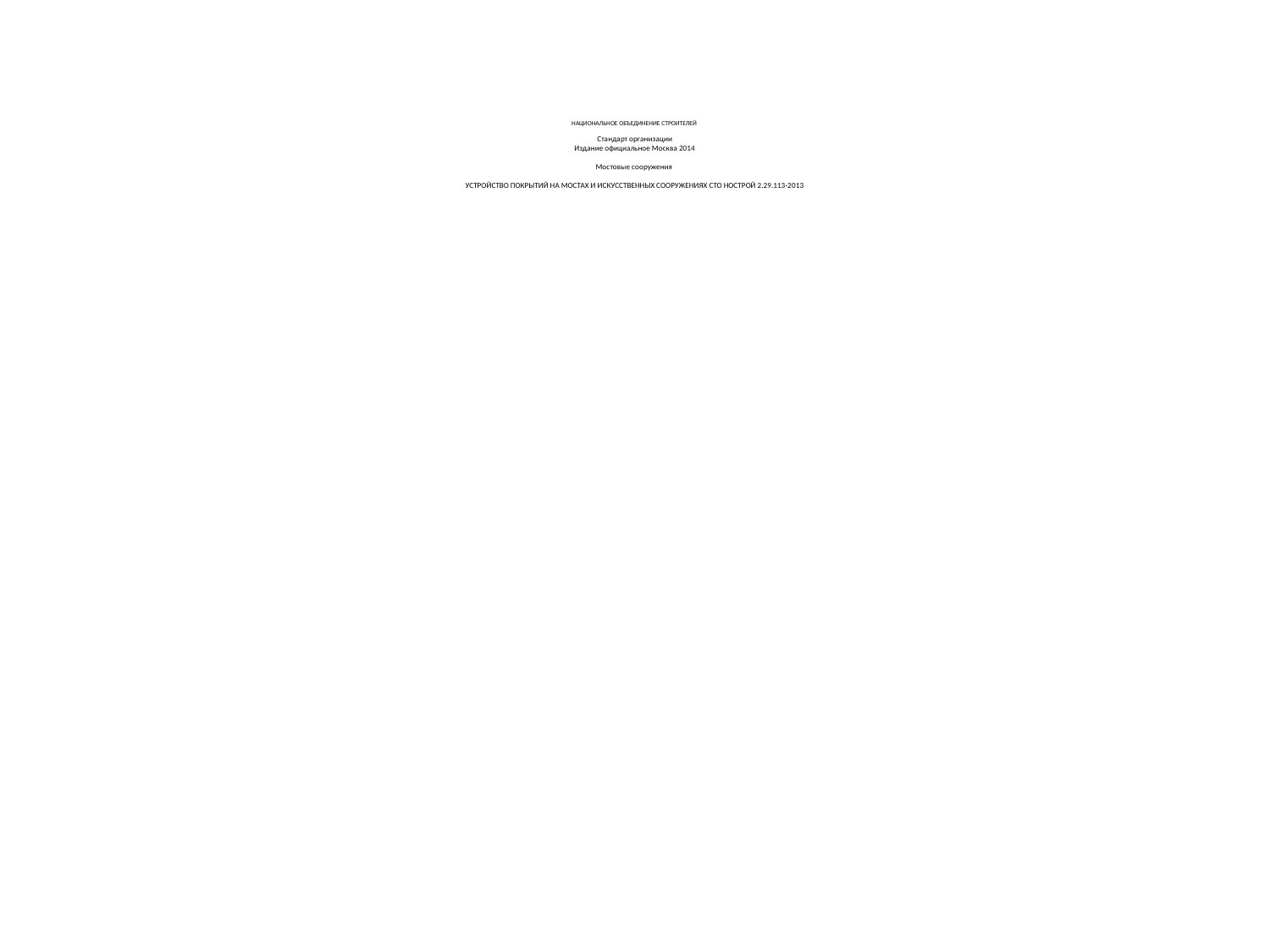

# НАЦИОНАЛЬНОЕ ОБЪЕДИНЕНИЕ СТРОИТЕЛЕЙ Стандарт организации Издание официальное Москва 2014 Мостовые сооружения УСТРОЙСТВО ПОКРЫТИЙ НА МОСТАХ И ИСКУССТВЕННЫХ СООРУЖЕНИЯХ СТО НОСТРОЙ 2.29.113-2013